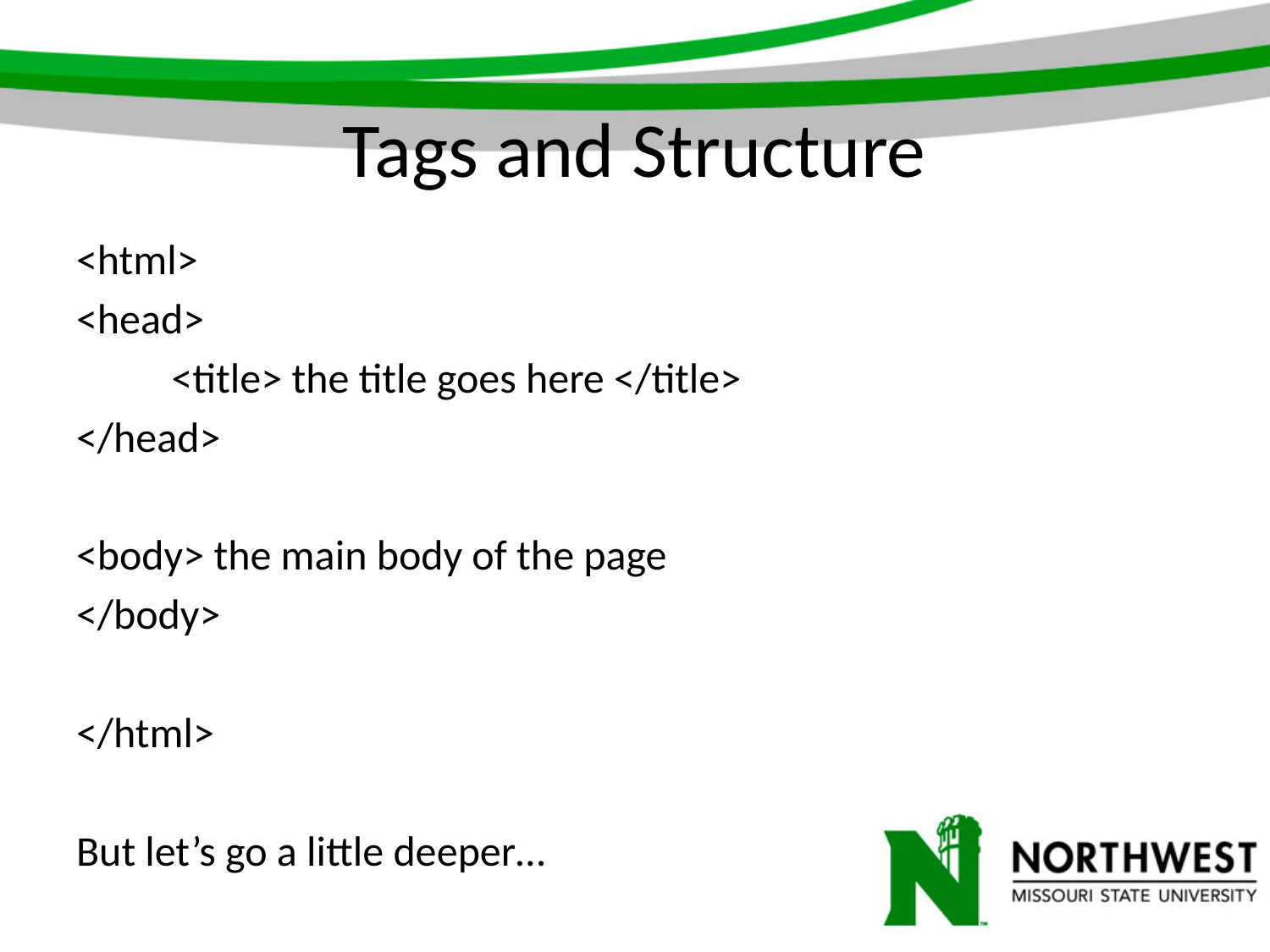

# Tags and Structure
<html>
<head>
	<title> the title goes here </title>
</head>

<body> the main body of the page
</body>

</html>

But let’s go a little deeper…